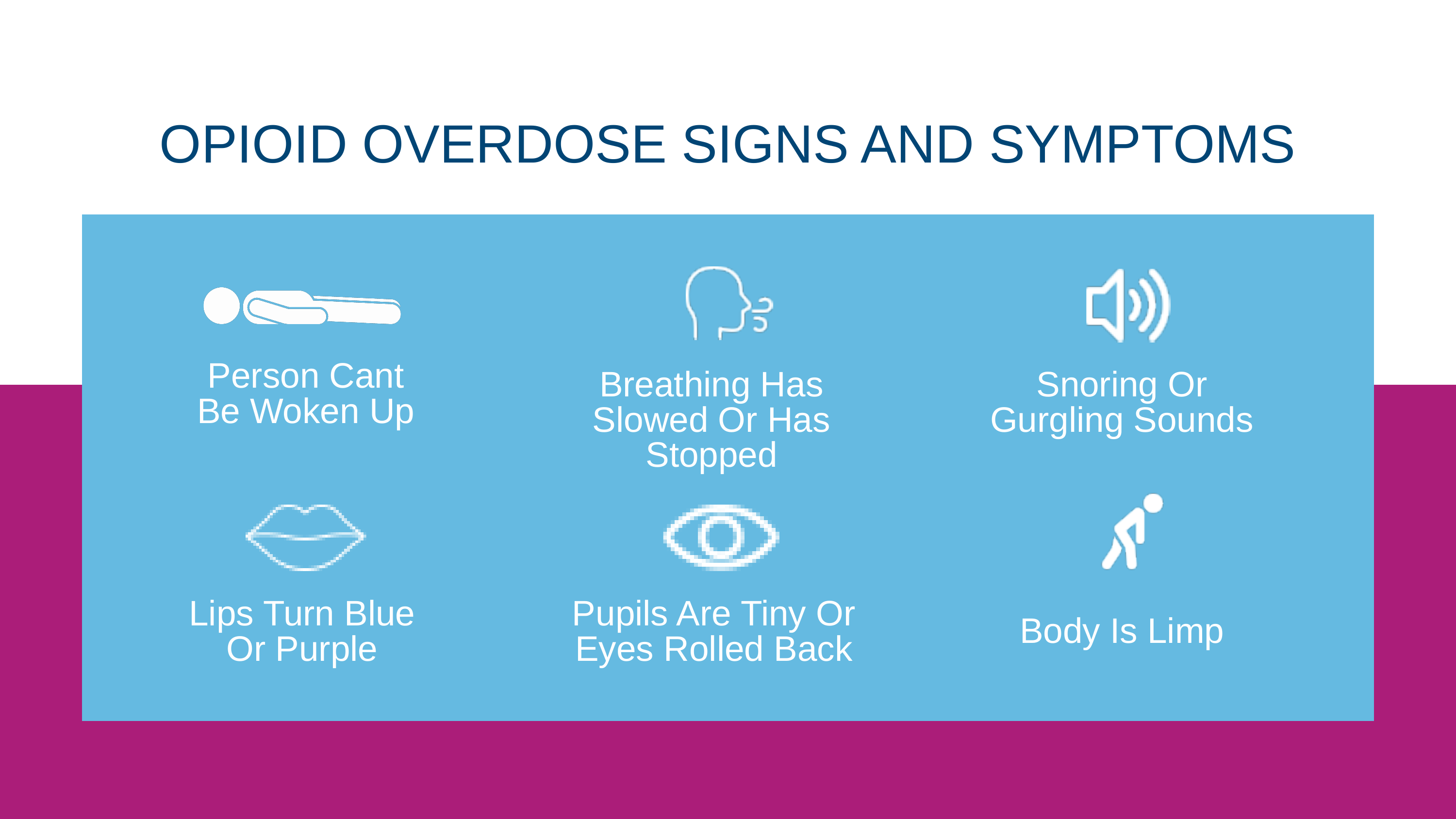

OPIOID OVERDOSE SIGNS AND SYMPTOMS

Person Cant Be Woken Up
Breathing Has Slowed Or Has Stopped
Snoring Or Gurgling Sounds

Lips Turn Blue Or Purple
Pupils Are Tiny Or Eyes Rolled Back
Body Is Limp